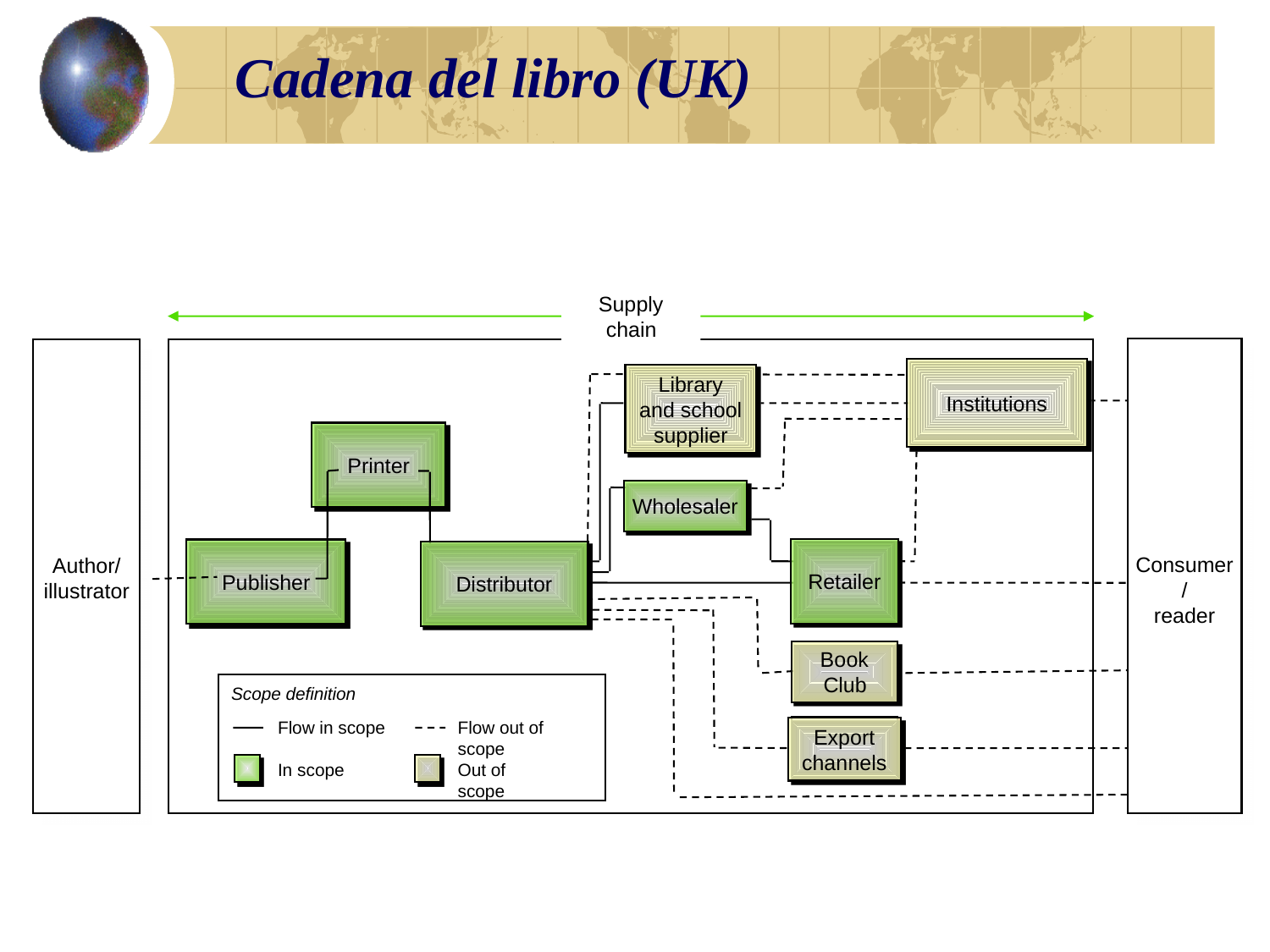

# Cadena del libro (UK)

Supply chain

Institutions

Library and school supplier

Printer

Wholesaler

 Retailer

Publisher

Distributor

Consumer/
reader
Author/
illustrator

Book Club

Scope definition
Flow in scope
Flow out of scope
Export
channels

In scope
Out of scope